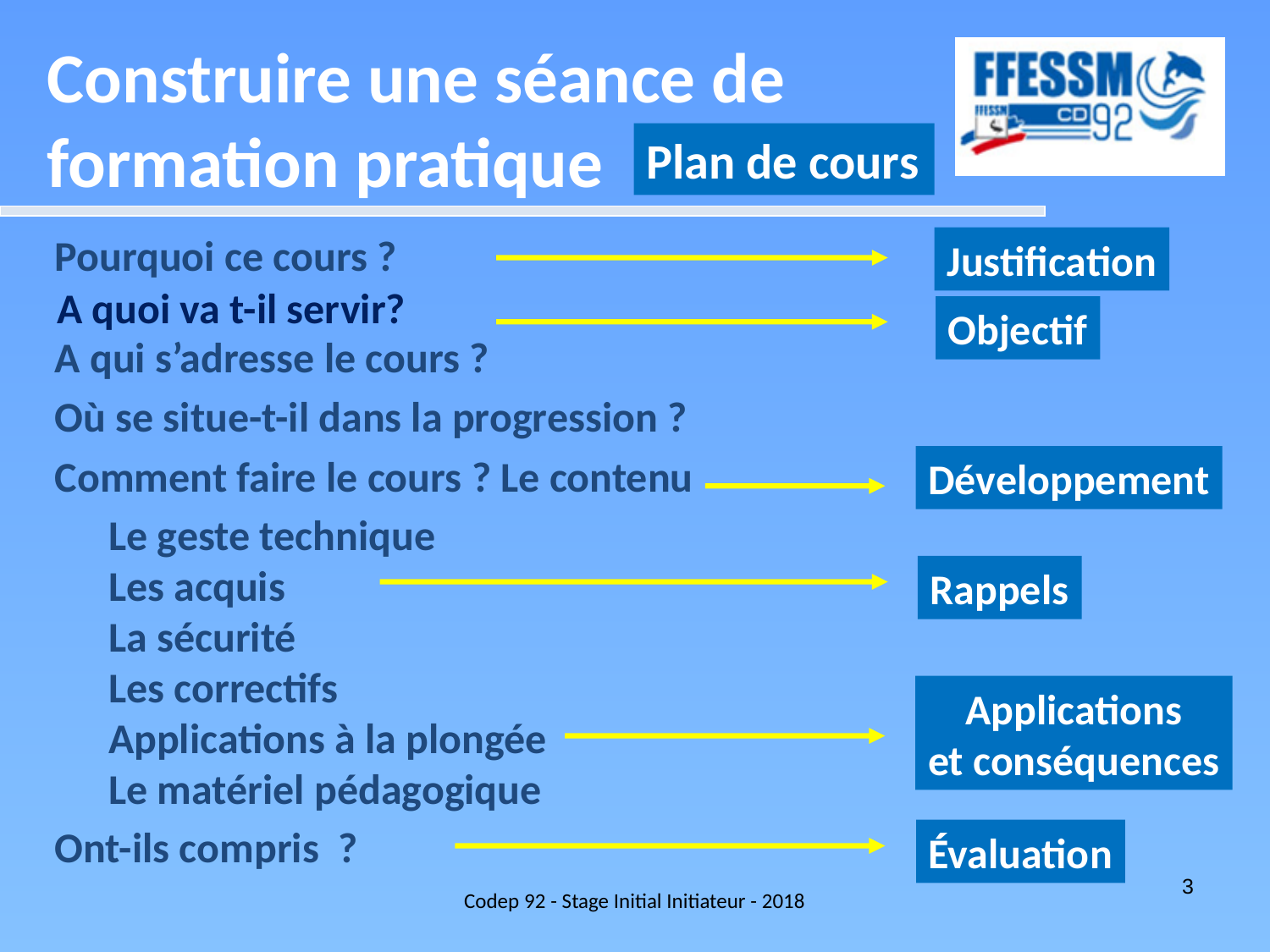

Construire une séance de formation pratique
Plan de cours
Pourquoi ce cours ?
Justification

A quoi va t-il servir?
Objectif

A qui s’adresse le cours ?
Où se situe-t-il dans la progression ?
Comment faire le cours ? Le contenu
Développement

Le geste technique
Les acquis
La sécurité
Les correctifs
Applications à la plongée
Le matériel pédagogique
Rappels

Applications
et conséquences

Ont-ils compris  ?
Évaluation

Codep 92 - Stage Initial Initiateur - 2018
3